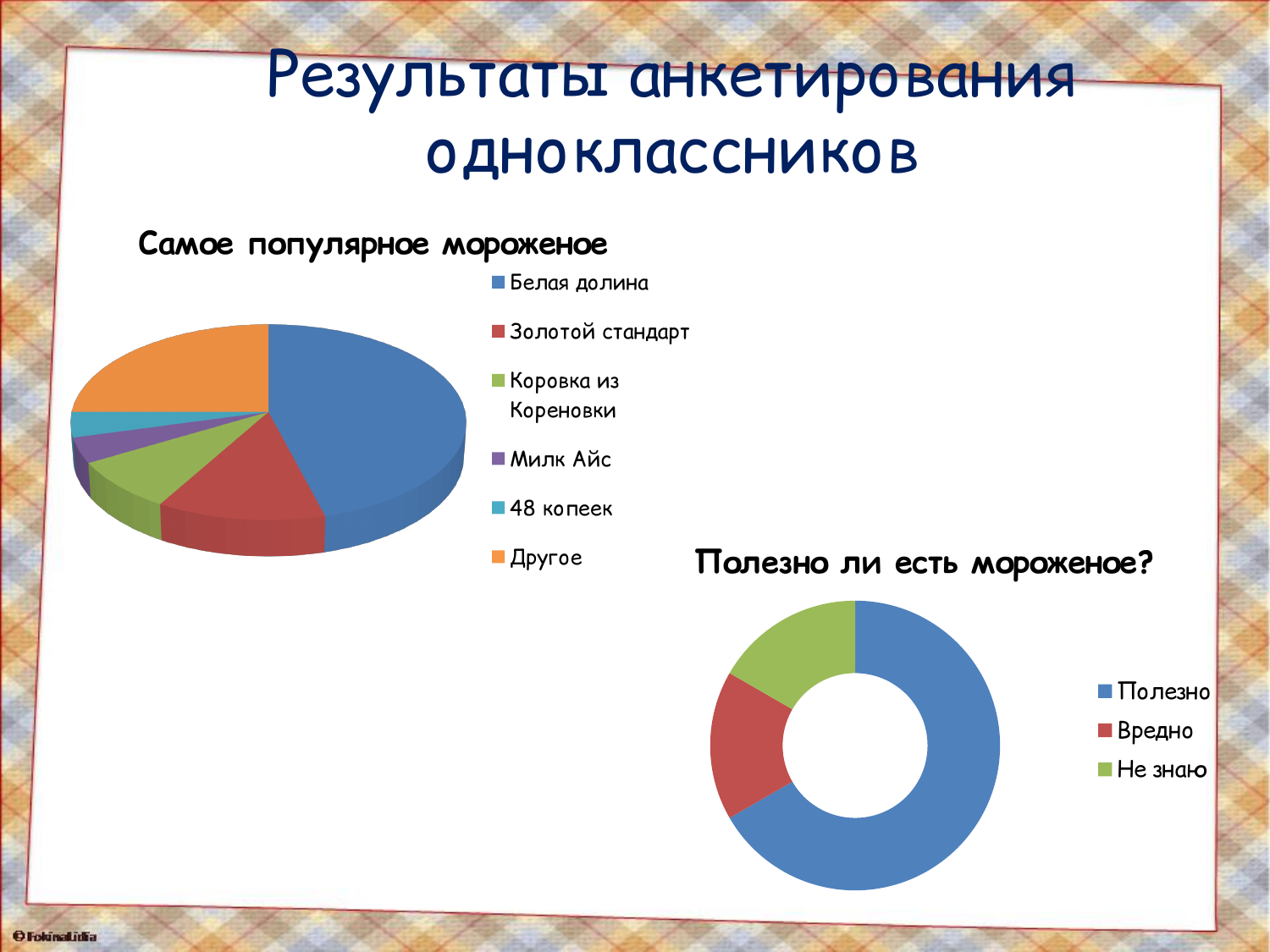

# Результаты анкетирования одноклассников

[unsupported chart]

### Chart:

| Category | Полезно ли есть мороженое? |
|---|---|
| Полезно | 16.0 |
| Вредно | 4.0 |
| Не знаю | 4.0 |